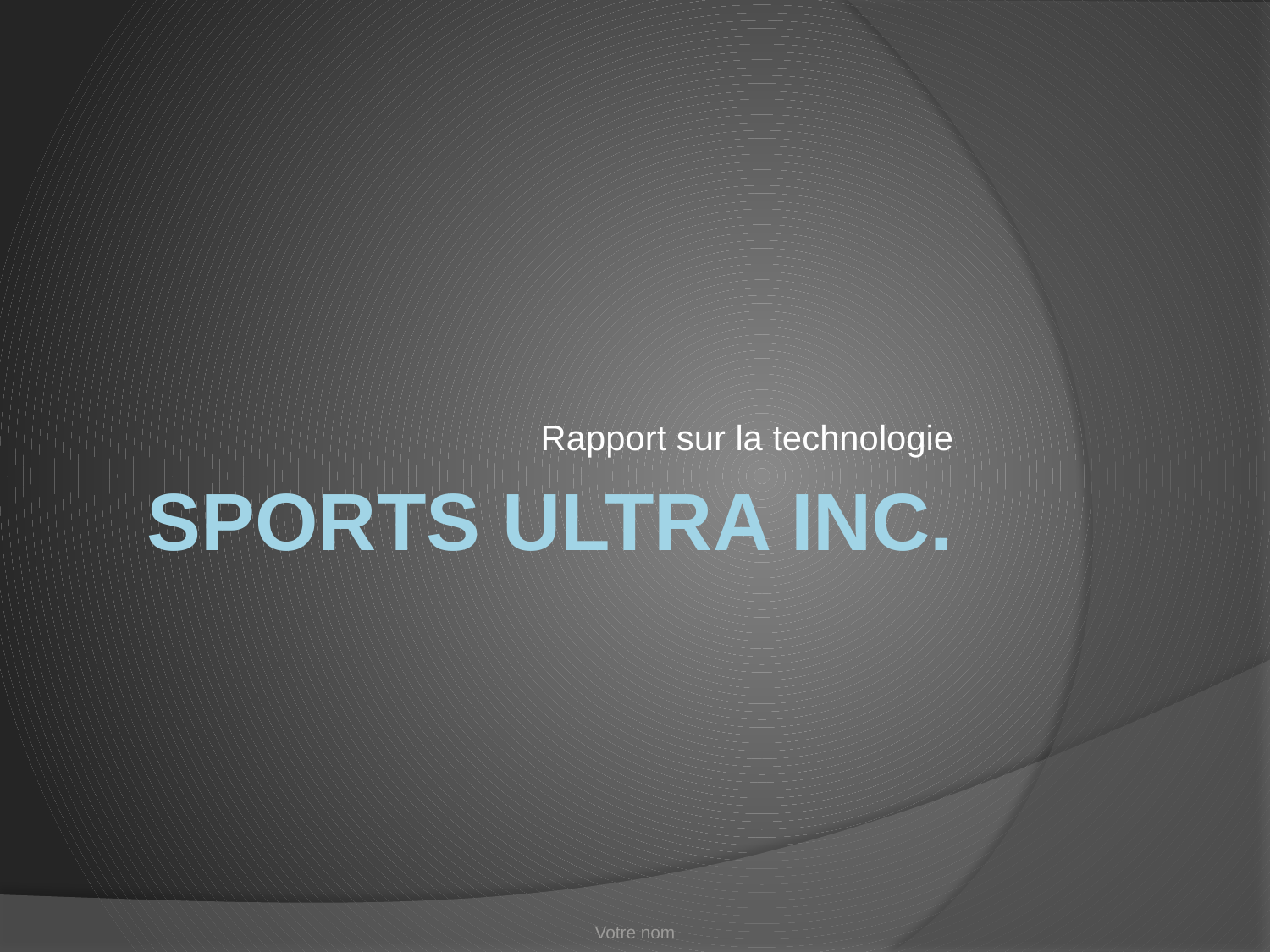

Rapport sur la technologie
# Sports Ultra inc.
Votre nom